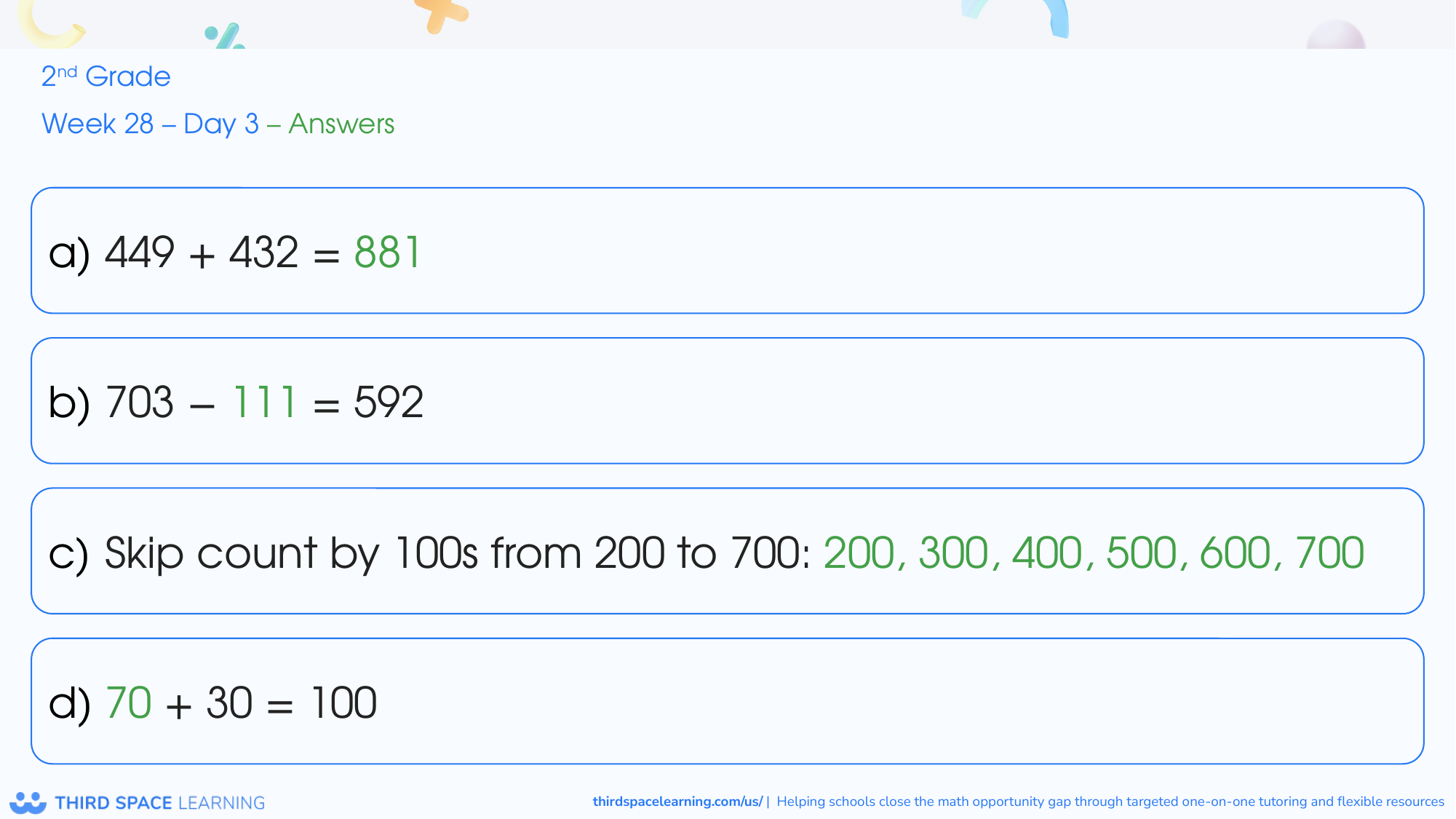

2nd Grade
Week 28 – Day 3 – Answers
449 + 432 = 881
703 − 111 = 592
Skip count by 100s from 200 to 700: 200, 300, 400, 500, 600, 700
70 + 30 = 100